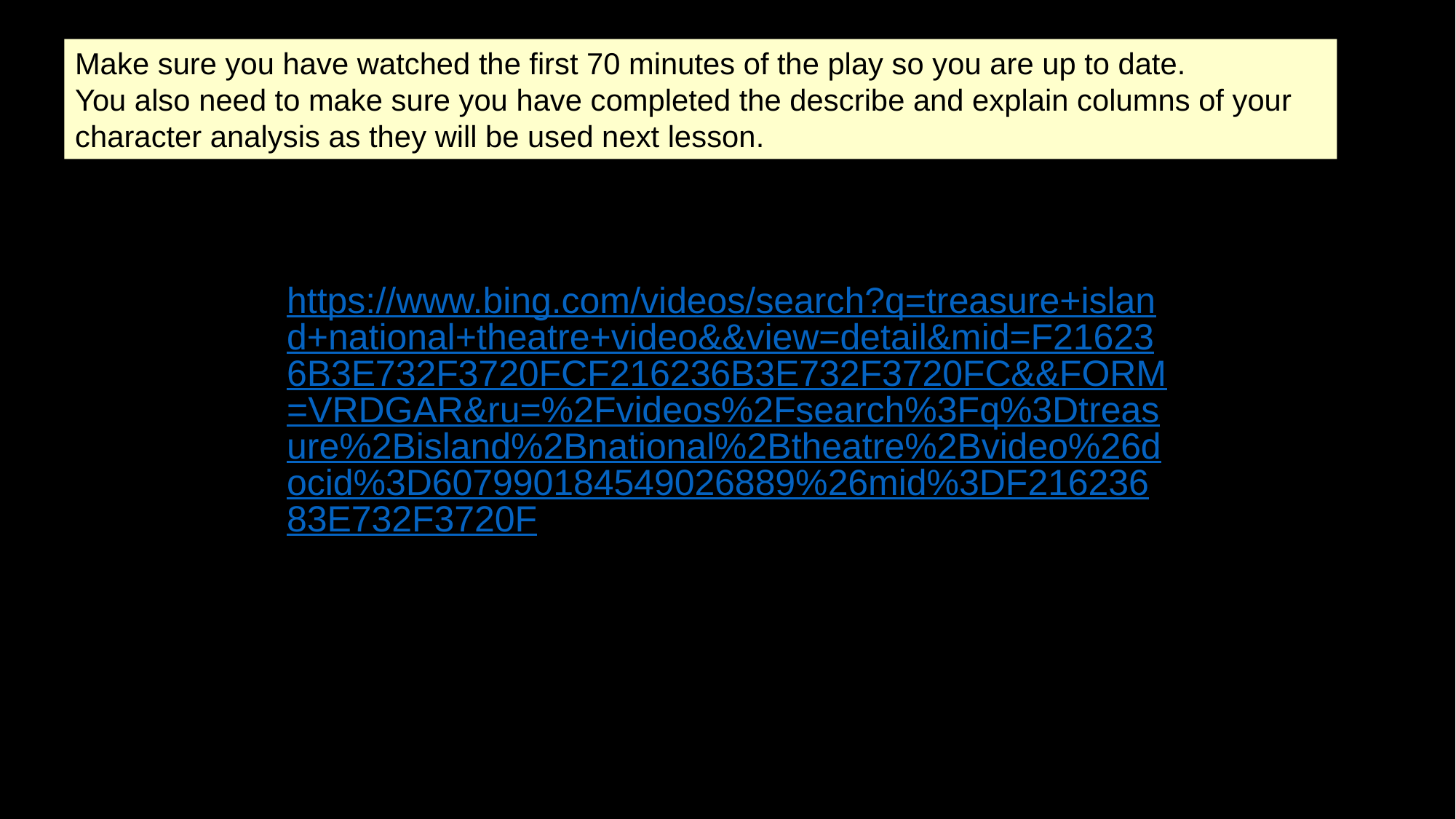

Make sure you have watched the first 70 minutes of the play so you are up to date.
You also need to make sure you have completed the describe and explain columns of your character analysis as they will be used next lesson.
https://www.bing.com/videos/search?q=treasure+island+national+theatre+video&&view=detail&mid=F216236B3E732F3720FCF216236B3E732F3720FC&&FORM=VRDGAR&ru=%2Fvideos%2Fsearch%3Fq%3Dtreasure%2Bisland%2Bnational%2Btheatre%2Bvideo%26docid%3D607990184549026889%26mid%3DF21623683E732F3720F